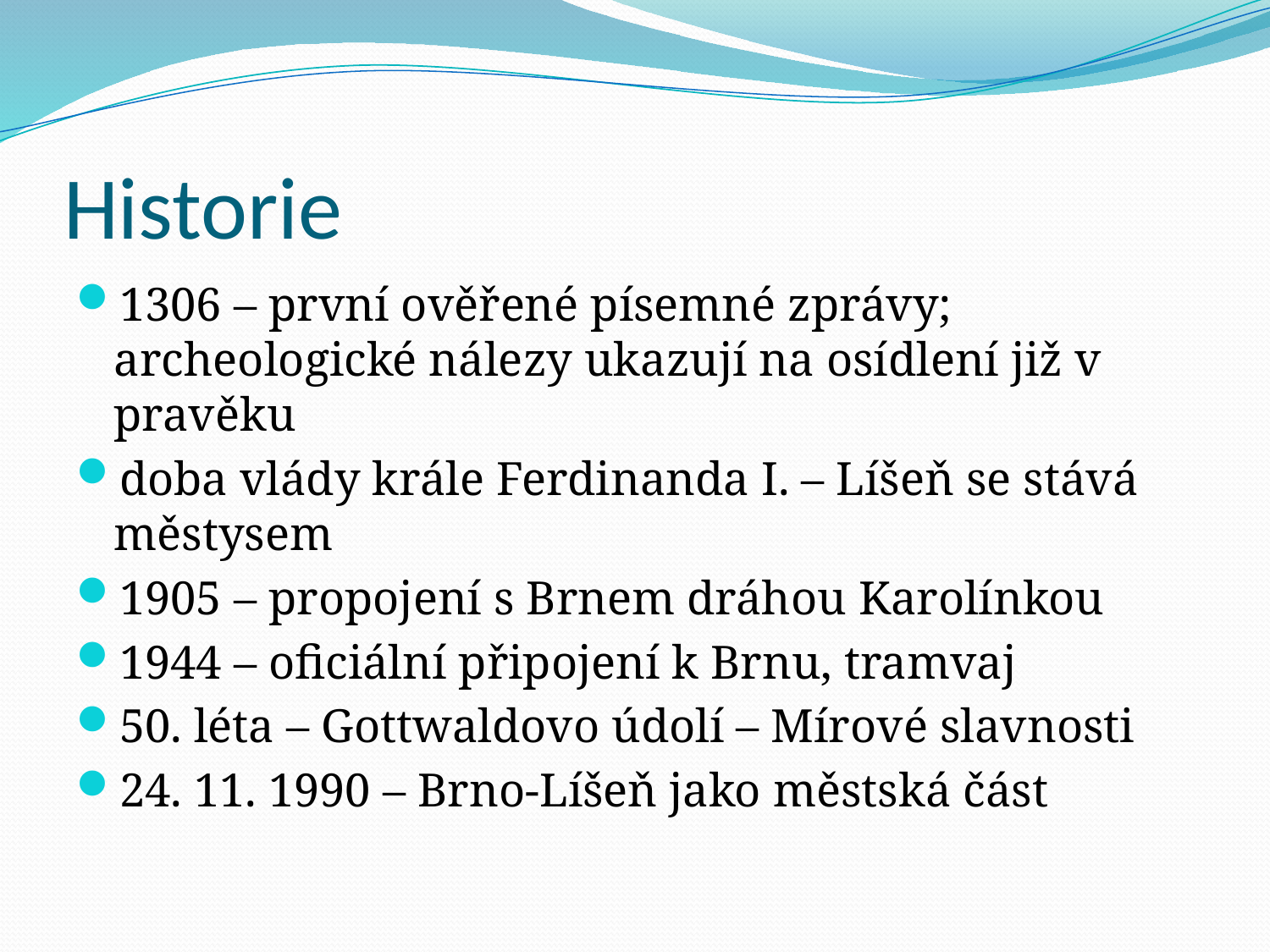

# Historie
1306 – první ověřené písemné zprávy; archeologické nálezy ukazují na osídlení již v pravěku
doba vlády krále Ferdinanda I. – Líšeň se stává městysem
1905 – propojení s Brnem dráhou Karolínkou
1944 – oficiální připojení k Brnu, tramvaj
50. léta – Gottwaldovo údolí – Mírové slavnosti
24. 11. 1990 – Brno-Líšeň jako městská část